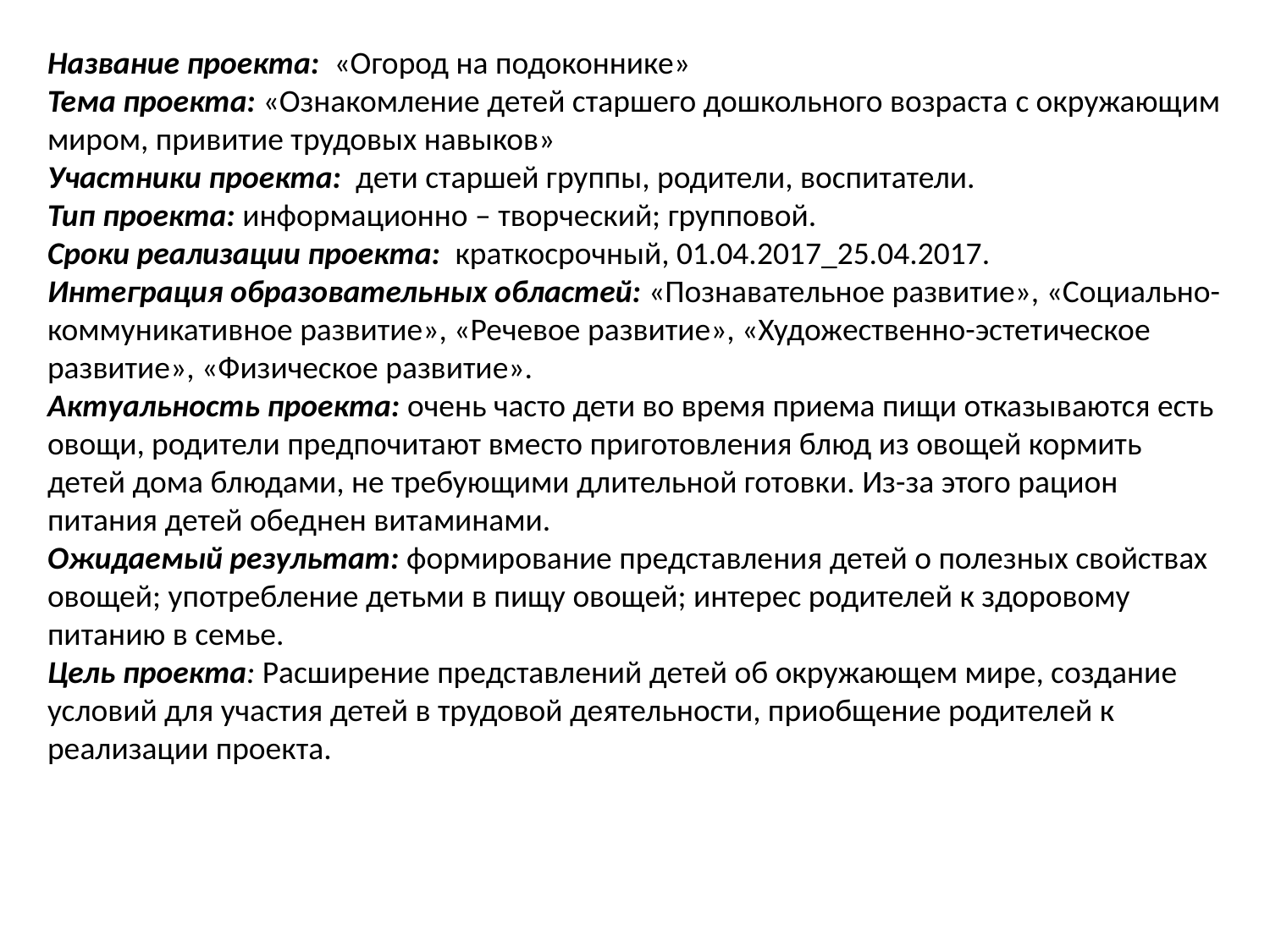

Название проекта:  «Огород на подоконнике»
Тема проекта: «Ознакомление детей старшего дошкольного возраста с окружающим миром, привитие трудовых навыков»
Участники проекта:  дети старшей группы, родители, воспитатели.
Тип проекта: информационно – творческий; групповой.
Сроки реализации проекта:  краткосрочный, 01.04.2017_25.04.2017.
Интеграция образовательных областей: «Познавательное развитие», «Социально-коммуникативное развитие», «Речевое развитие», «Художественно-эстетическое развитие», «Физическое развитие».
Актуальность проекта: очень часто дети во время приема пищи отказываются есть овощи, родители предпочитают вместо приготовления блюд из овощей кормить детей дома блюдами, не требующими длительной готовки. Из-за этого рацион питания детей обеднен витаминами.
Ожидаемый результат: формирование представления детей о полезных свойствах овощей; употребление детьми в пищу овощей; интерес родителей к здоровому питанию в семье.
Цель проекта: Расширение представлений детей об окружающем мире, создание условий для участия детей в трудовой деятельности, приобщение родителей к реализации проекта.